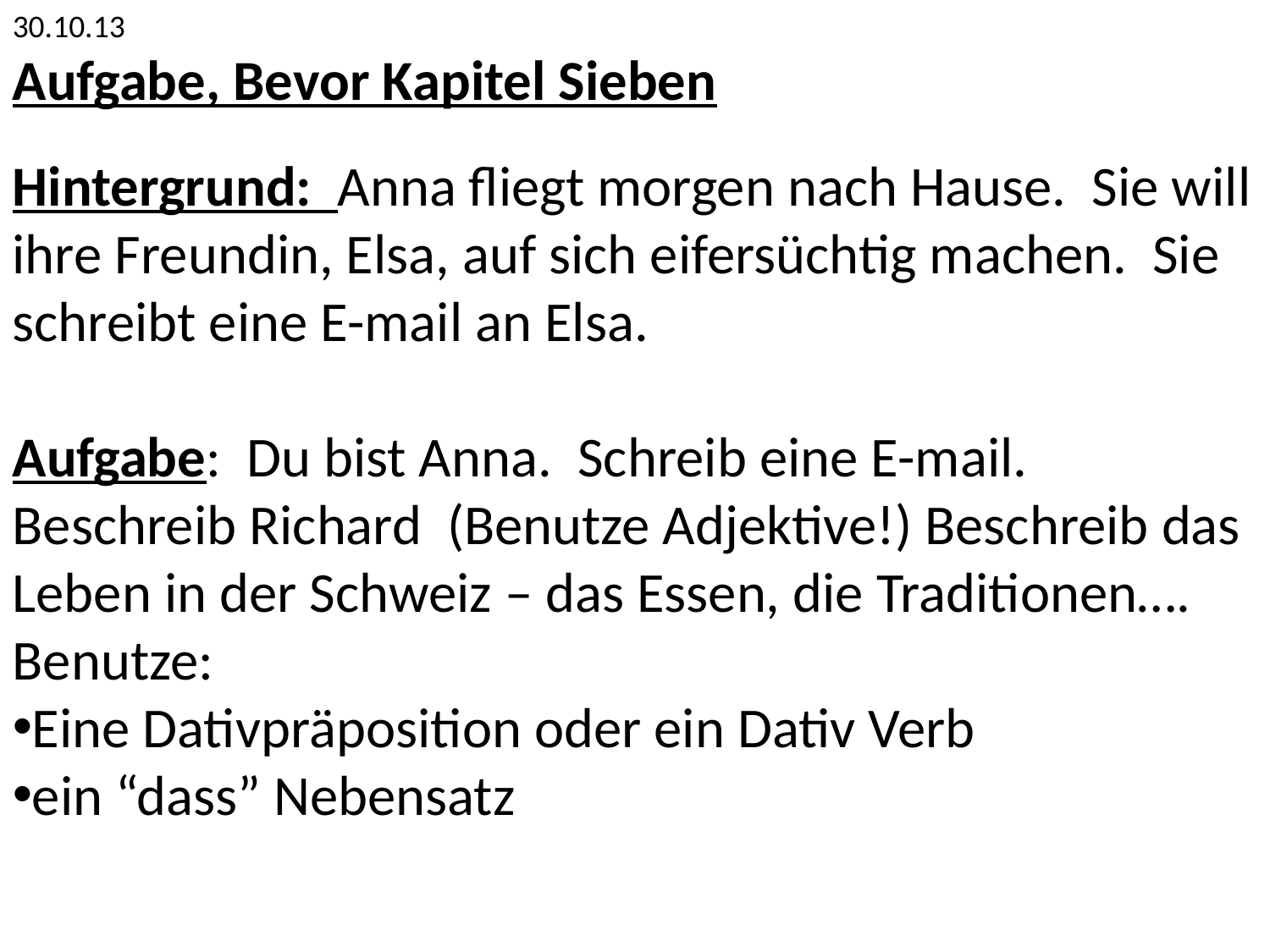

30.10.13
Aufgabe, Bevor Kapitel Sieben

Hintergrund:  Anna fliegt morgen nach Hause.  Sie will ihre Freundin, Elsa, auf sich eifersüchtig machen.  Sie schreibt eine E-mail an Elsa.

Aufgabe:  Du bist Anna.  Schreib eine E-mail.  Beschreib Richard  (Benutze Adjektive!) Beschreib das Leben in der Schweiz – das Essen, die Traditionen…. Benutze:
Eine Dativpräposition oder ein Dativ Verb
ein “dass” Nebensatz